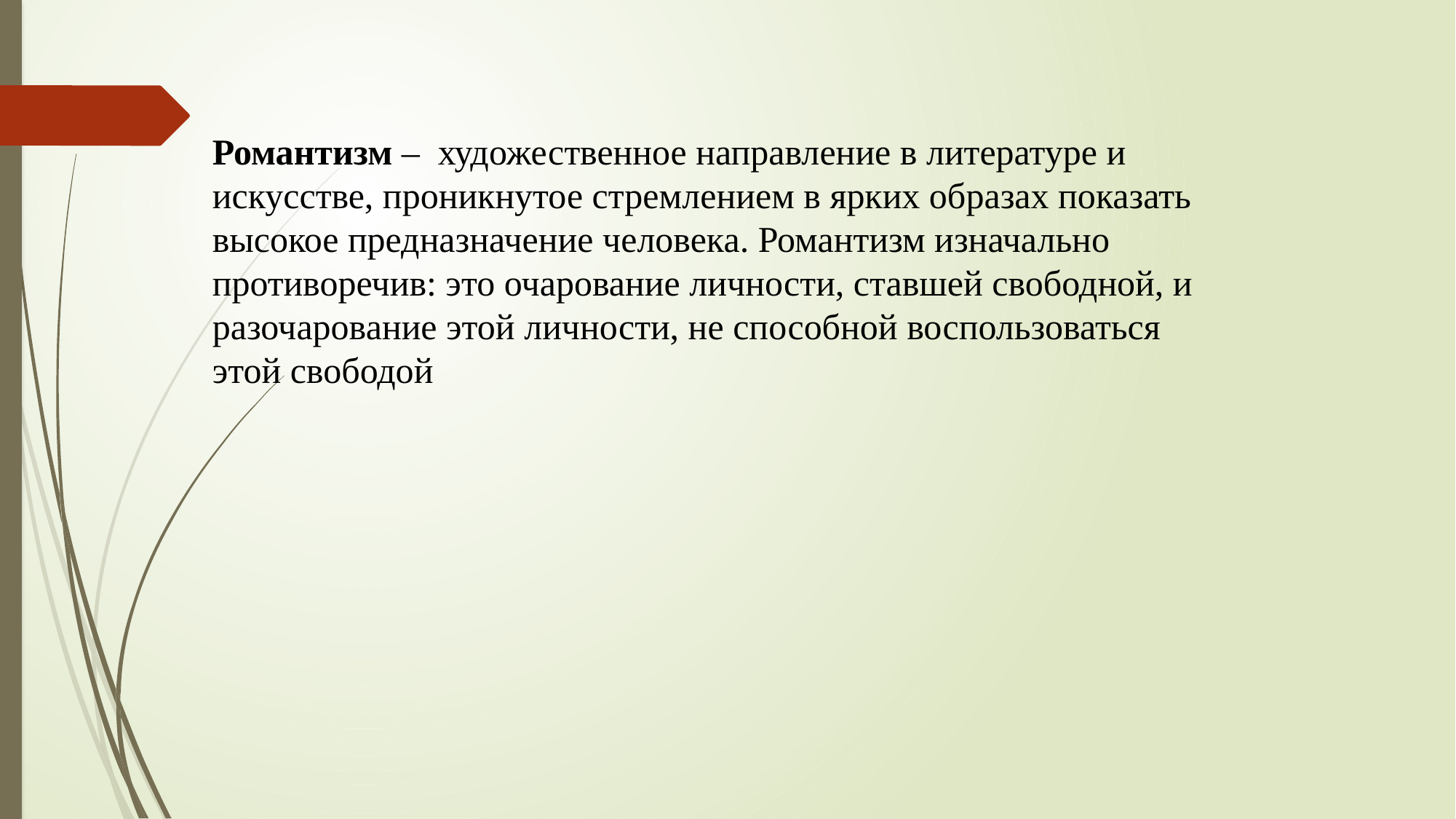

Романтизм –  художественное направление в литературе и искусстве, проникнутое стремлением в ярких образах показать высокое предназначение человека. Романтизм изначально противоречив: это очарование личности, ставшей свободной, и разочарование этой личности, не способной воспользоваться этой свободой